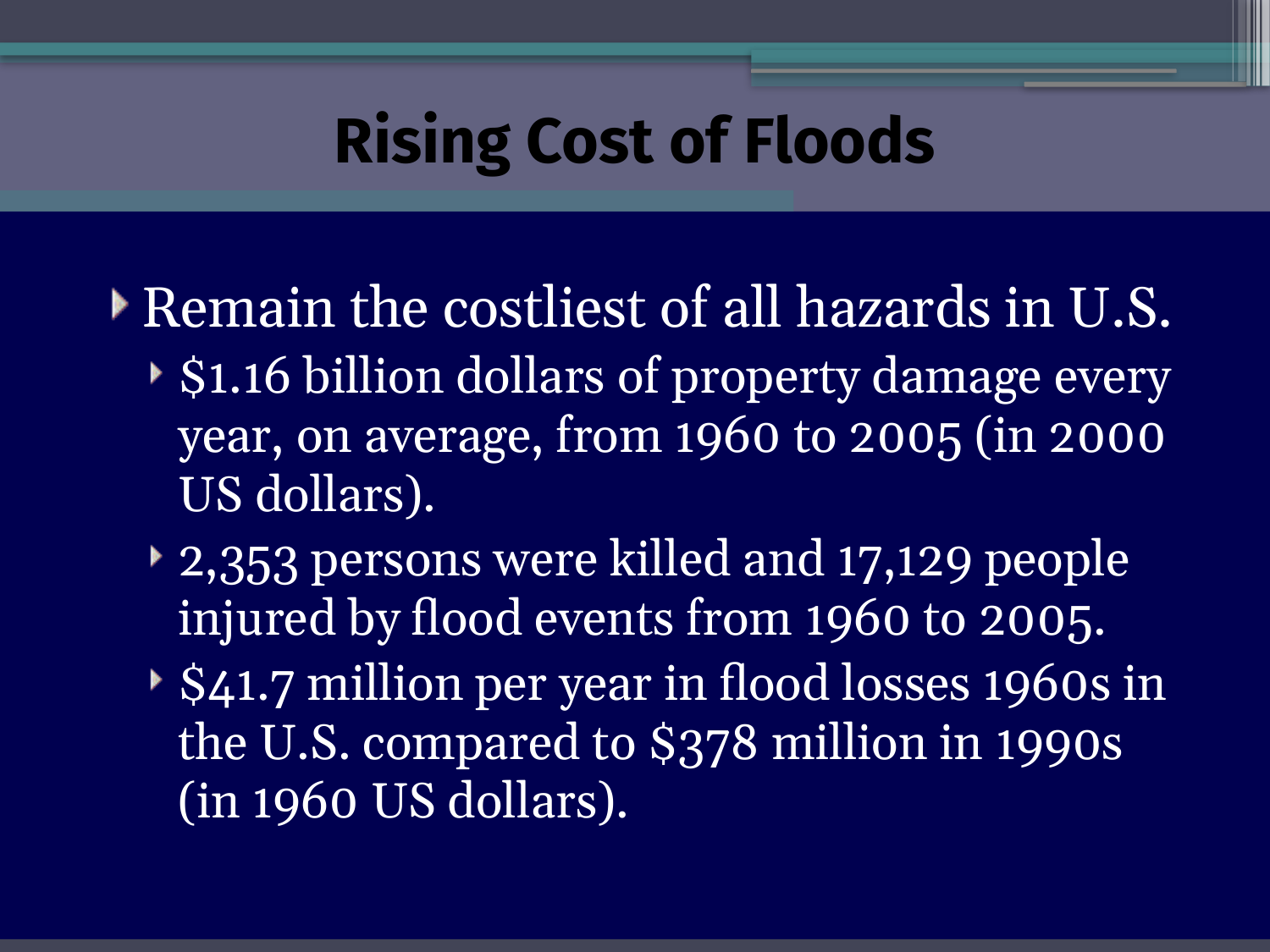

Rising Cost of Floods
Remain the costliest of all hazards in U.S.
$1.16 billion dollars of property damage every year, on average, from 1960 to 2005 (in 2000 US dollars).
2,353 persons were killed and 17,129 people injured by flood events from 1960 to 2005.
$41.7 million per year in flood losses 1960s in the U.S. compared to $378 million in 1990s (in 1960 US dollars).